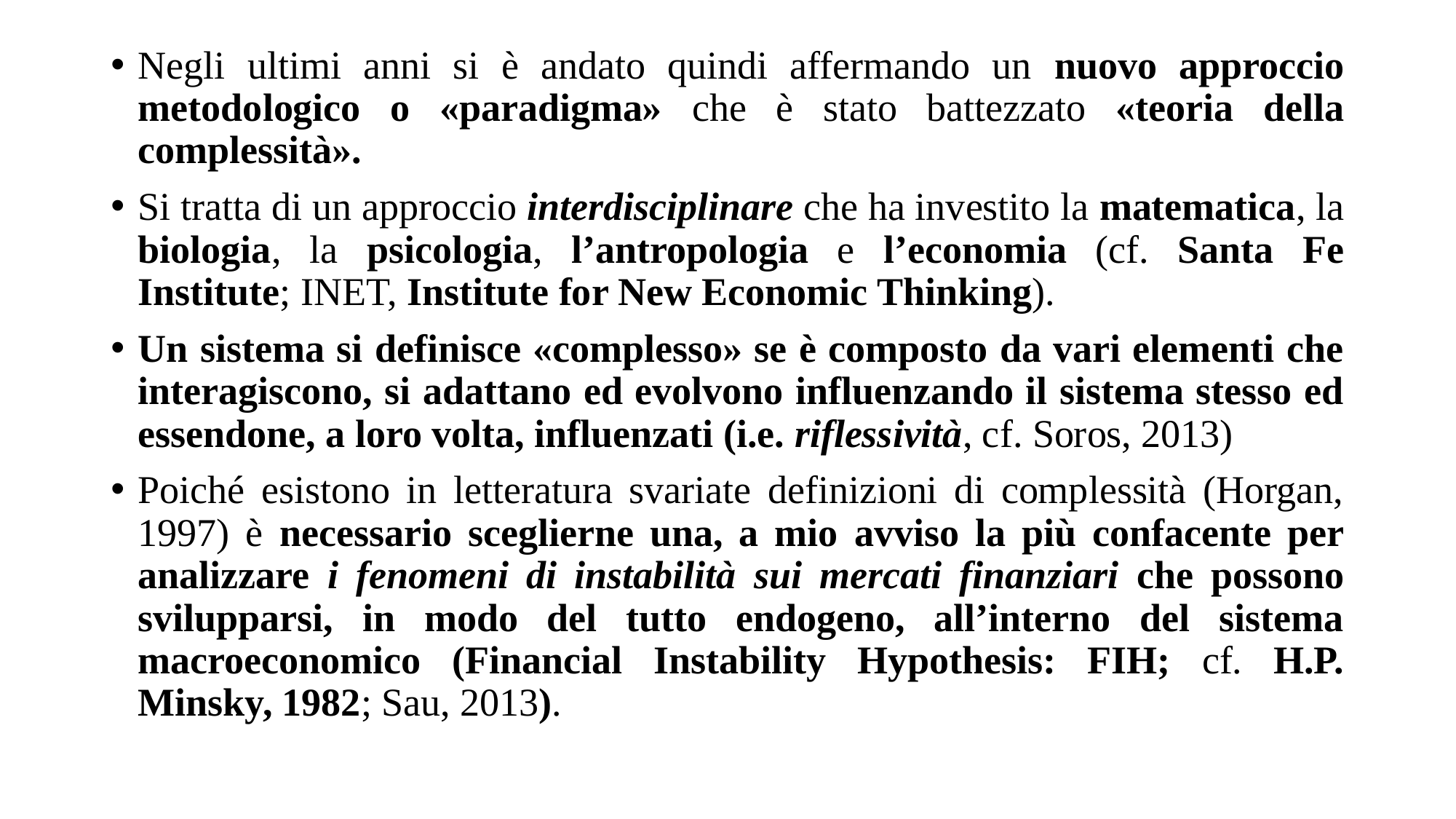

Negli ultimi anni si è andato quindi affermando un nuovo approccio metodologico o «paradigma» che è stato battezzato «teoria della complessità».
Si tratta di un approccio interdisciplinare che ha investito la matematica, la biologia, la psicologia, l’antropologia e l’economia (cf. Santa Fe Institute; INET, Institute for New Economic Thinking).
Un sistema si definisce «complesso» se è composto da vari elementi che interagiscono, si adattano ed evolvono influenzando il sistema stesso ed essendone, a loro volta, influenzati (i.e. riflessività, cf. Soros, 2013)
Poiché esistono in letteratura svariate definizioni di complessità (Horgan, 1997) è necessario sceglierne una, a mio avviso la più confacente per analizzare i fenomeni di instabilità sui mercati finanziari che possono svilupparsi, in modo del tutto endogeno, all’interno del sistema macroeconomico (Financial Instability Hypothesis: FIH; cf. H.P. Minsky, 1982; Sau, 2013).